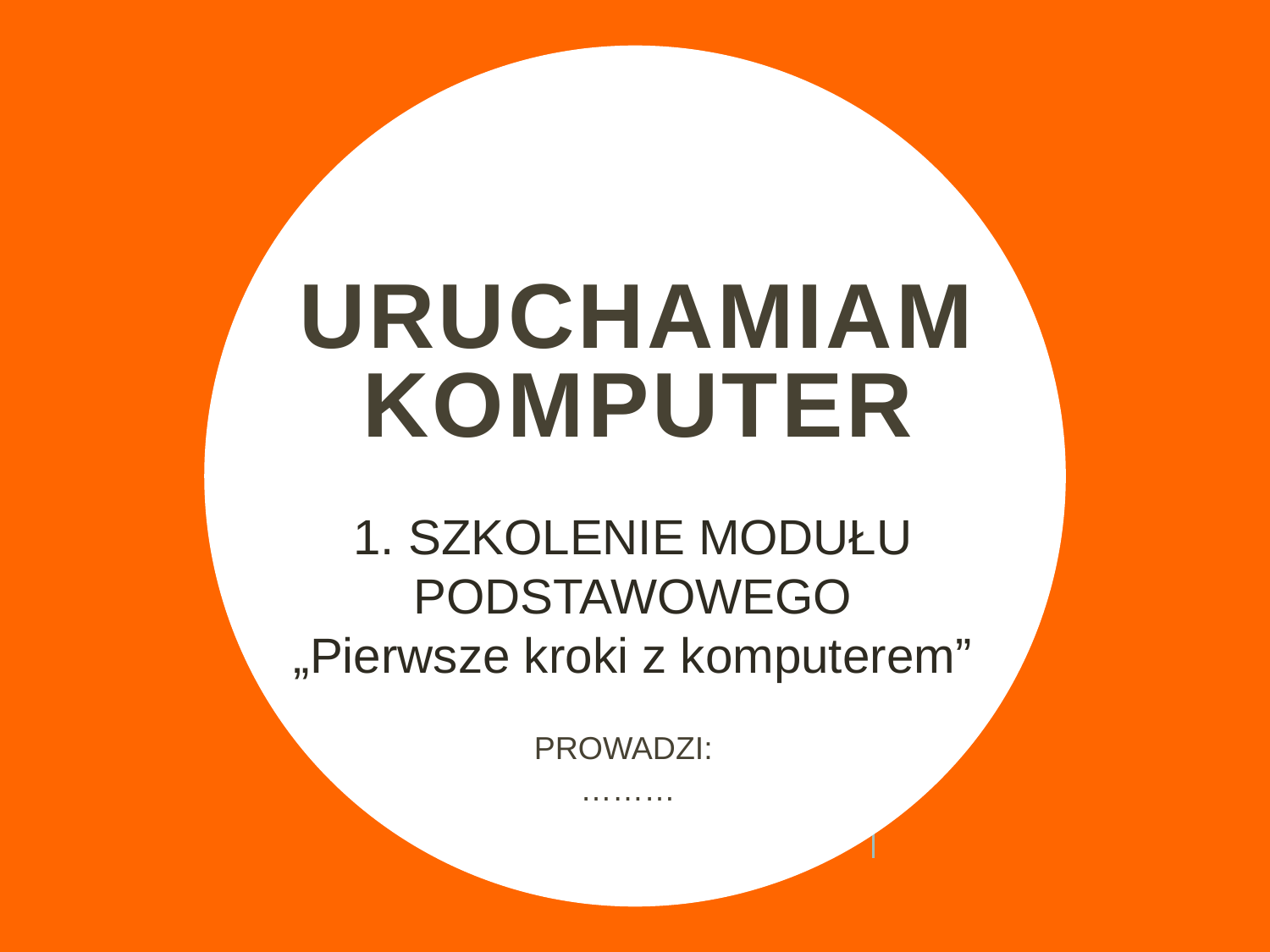

# Uruchamiam komputer
1. SZKOLENIE MODUŁU PODSTAWOWEGO
„Pierwsze kroki z komputerem”
PROWADZI:
………